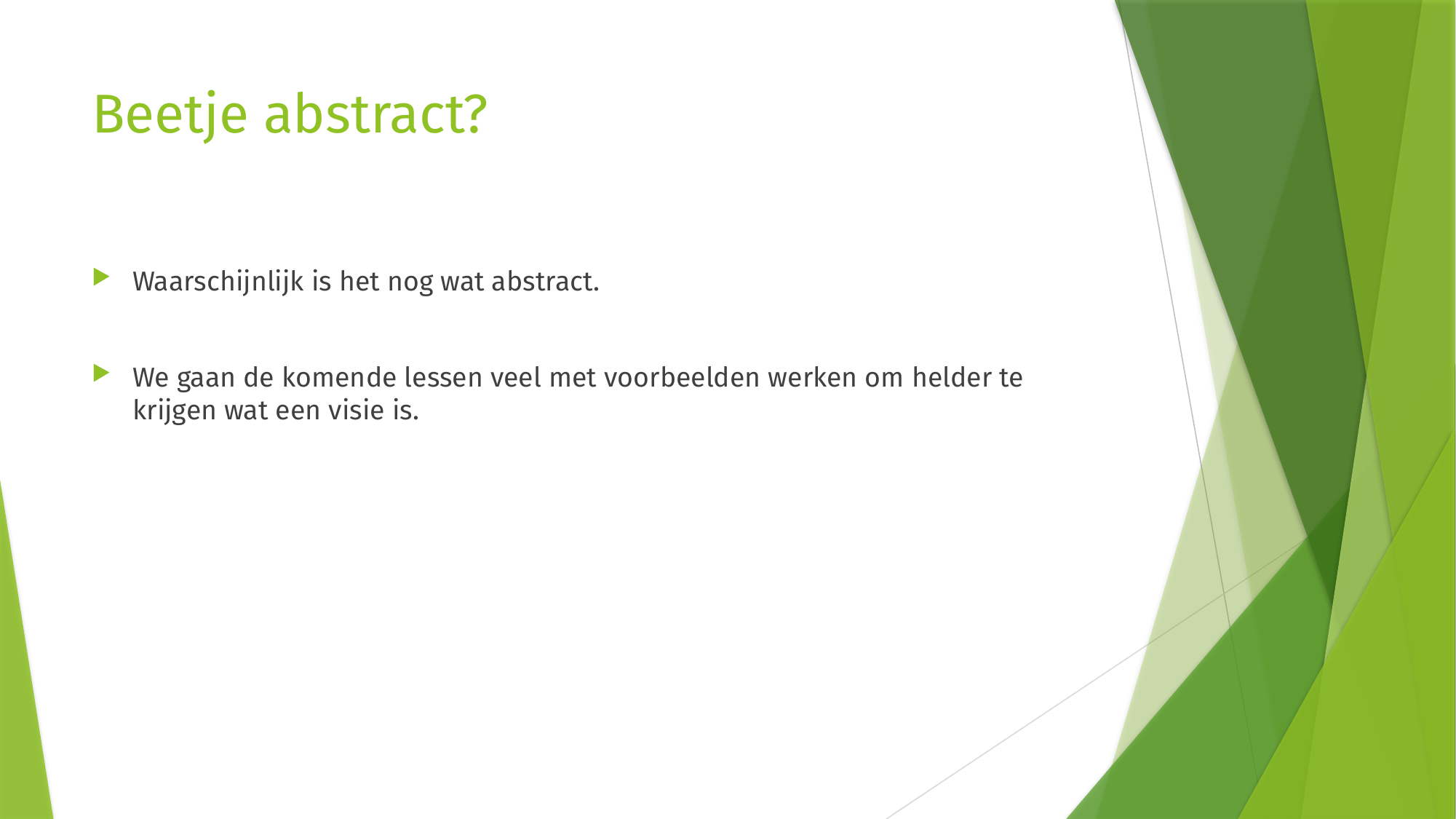

# Beetje abstract?
Waarschijnlijk is het nog wat abstract.

We gaan de komende lessen veel met voorbeelden werken om helder te krijgen wat een visie is.